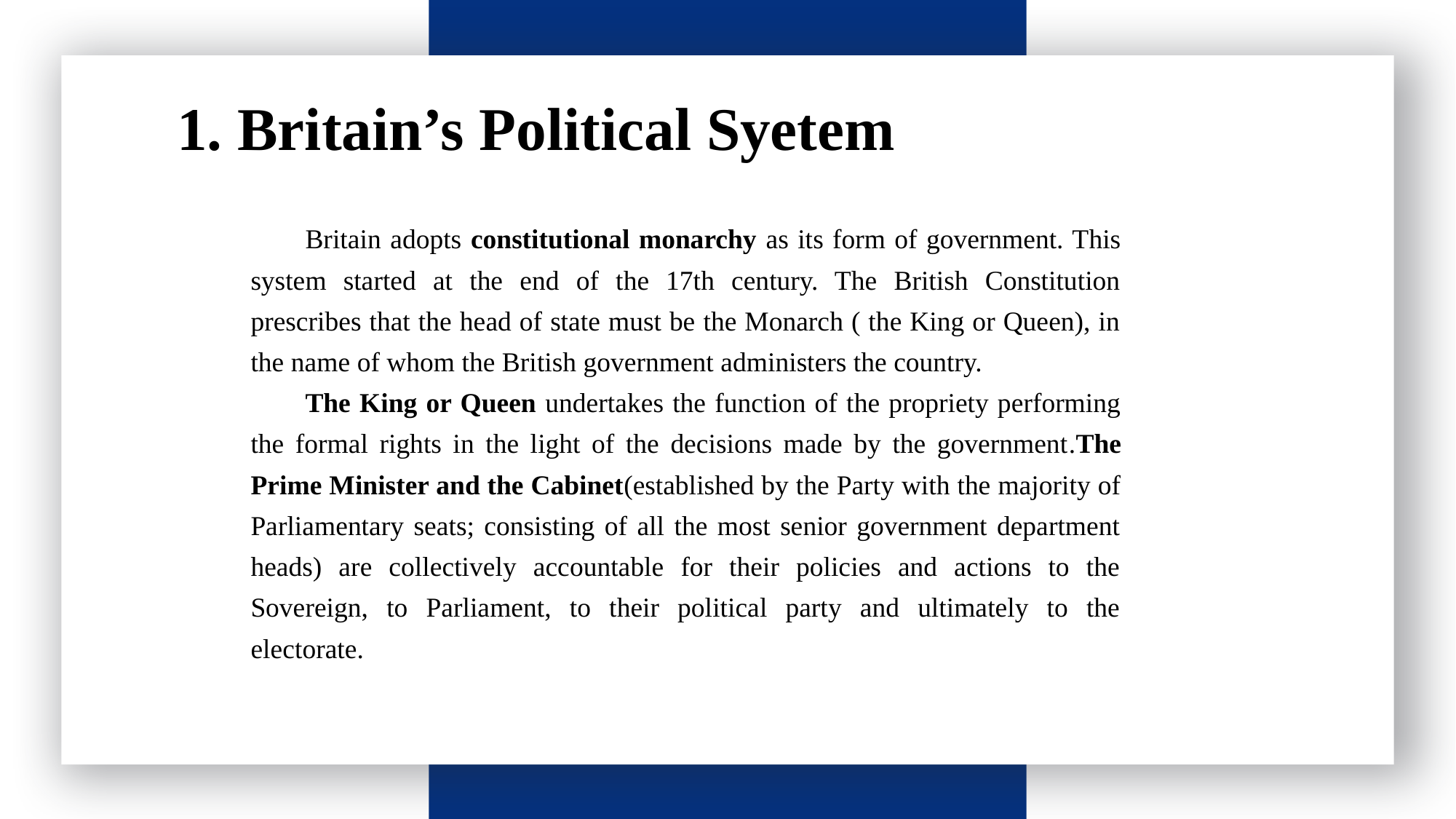

1. Britain’s Political Syetem
Britain adopts constitutional monarchy as its form of government. This system started at the end of the 17th century. The British Constitution prescribes that the head of state must be the Monarch ( the King or Queen), in the name of whom the British government administers the country.
The King or Queen undertakes the function of the propriety performing the formal rights in the light of the decisions made by the government.The Prime Minister and the Cabinet(established by the Party with the majority of Parliamentary seats; consisting of all the most senior government department heads) are collectively accountable for their policies and actions to the Sovereign, to Parliament, to their political party and ultimately to the electorate.